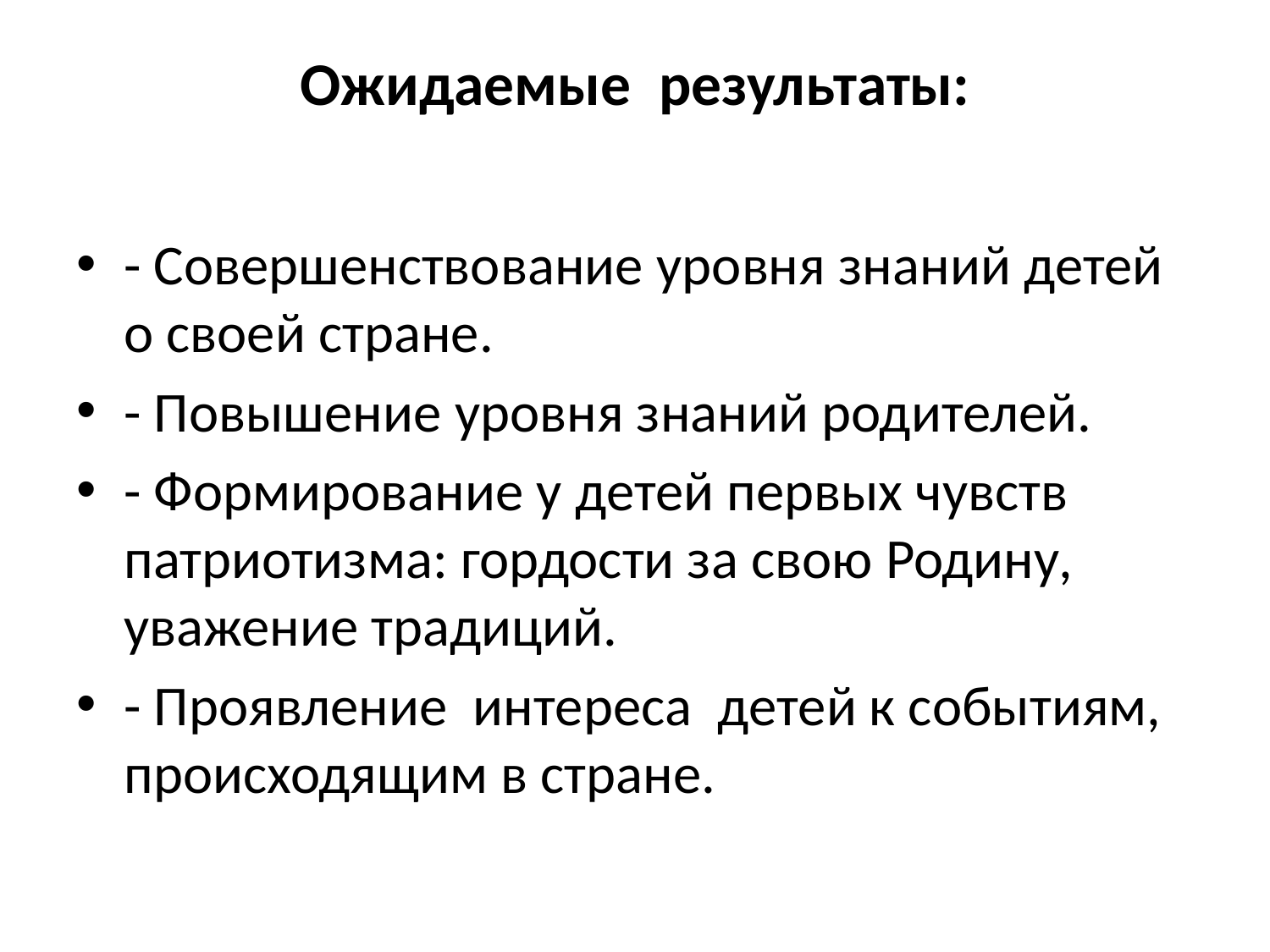

# Ожидаемые  результаты:
- Совершенствование уровня знаний детей о своей стране.
- Повышение уровня знаний родителей.
- Формирование у детей первых чувств патриотизма: гордости за свою Родину, уважение традиций.
- Проявление  интереса  детей к событиям, происходящим в стране.